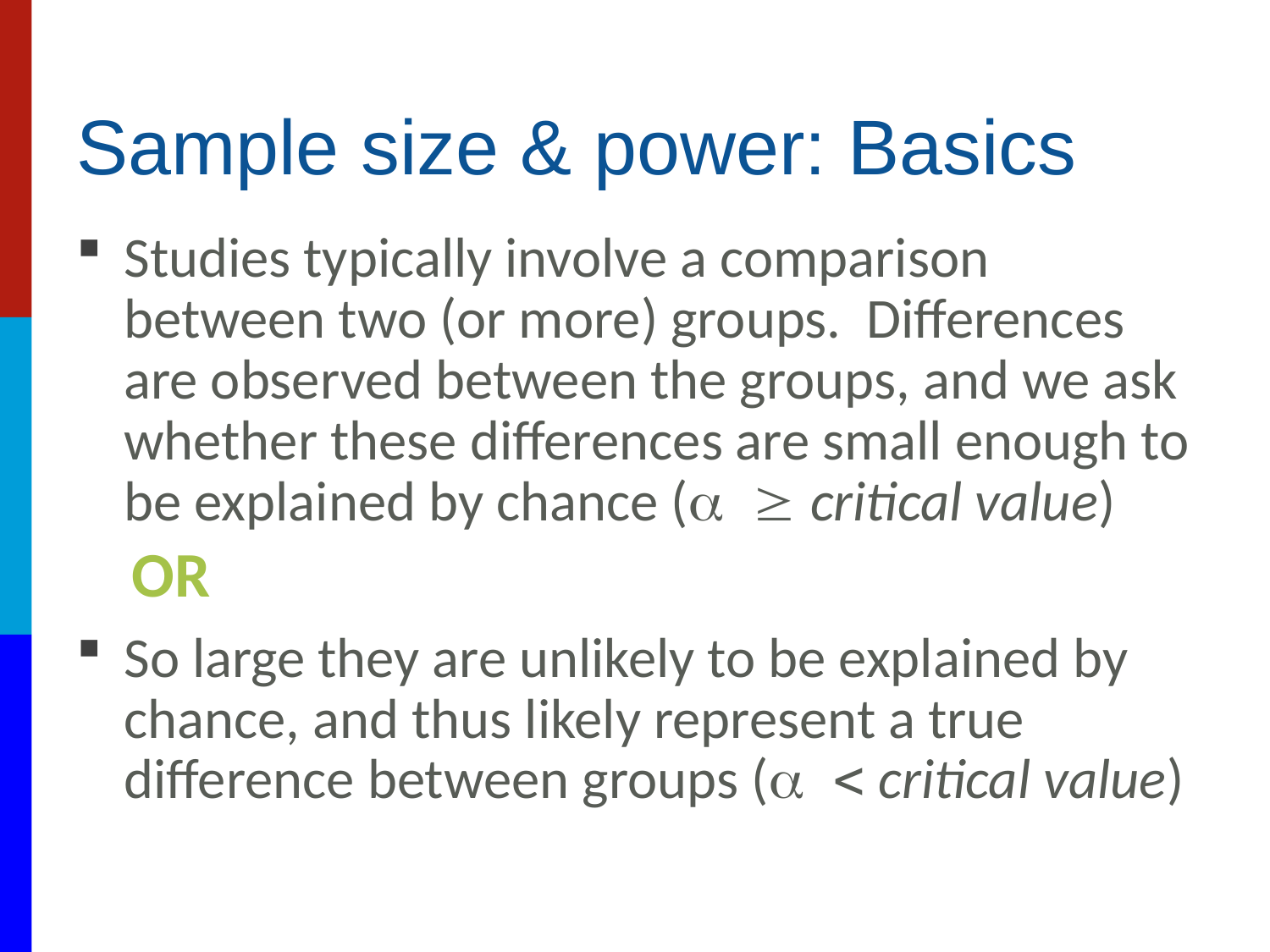

# Sample size & power: Basics
Studies typically involve a comparison between two (or more) groups.  Differences are observed between the groups, and we ask whether these differences are small enough to be explained by chance (α ≥ critical value)
OR
So large they are unlikely to be explained by chance, and thus likely represent a true difference between groups (α < critical value)